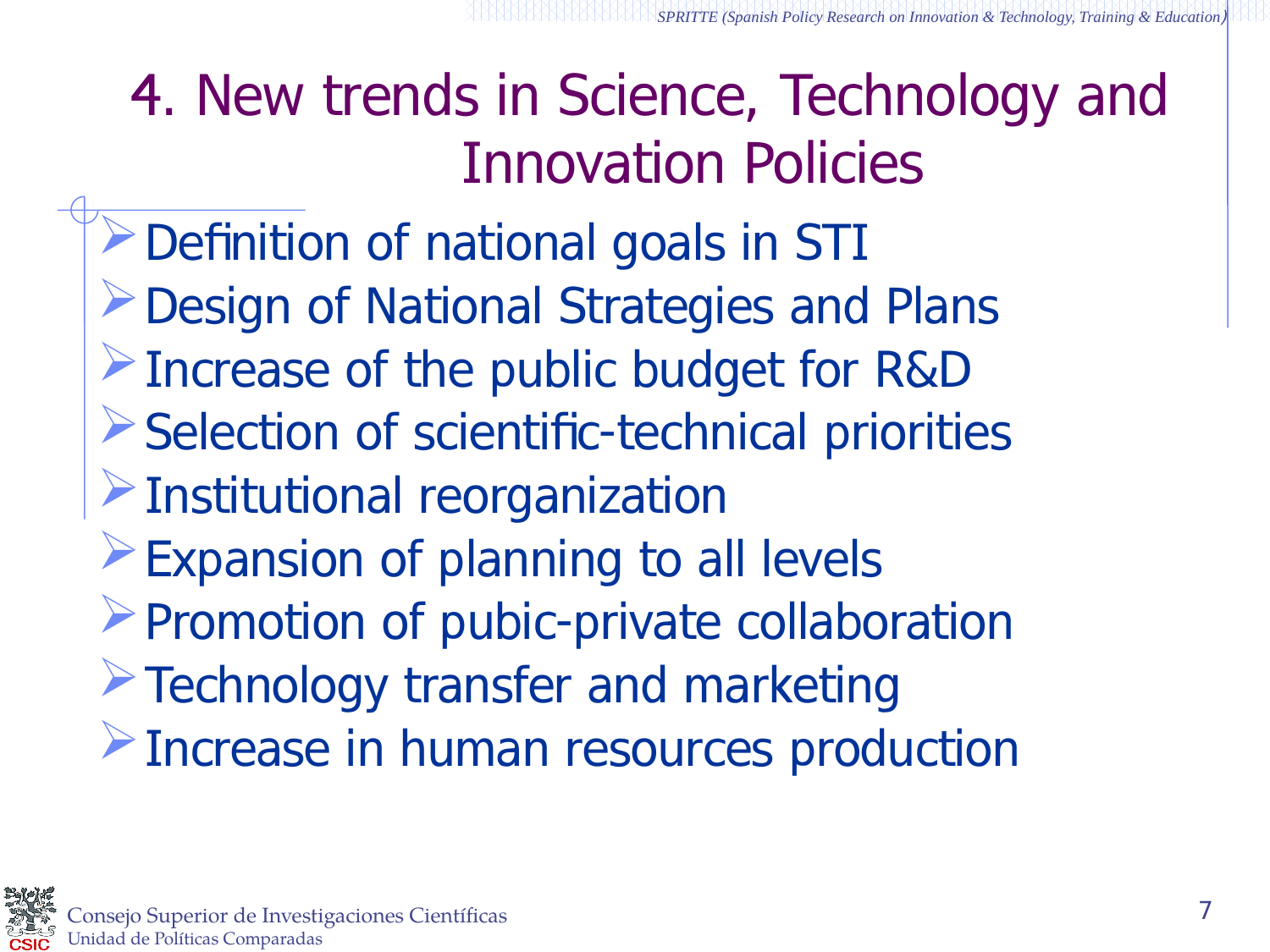

# 4. New trends in Science, Technology and Innovation Policies
Definition of national goals in STI
Design of National Strategies and Plans
Increase of the public budget for R&D
Selection of scientific-technical priorities
Institutional reorganization
Expansion of planning to all levels
Promotion of pubic-private collaboration
Technology transfer and marketing
Increase in human resources production

7